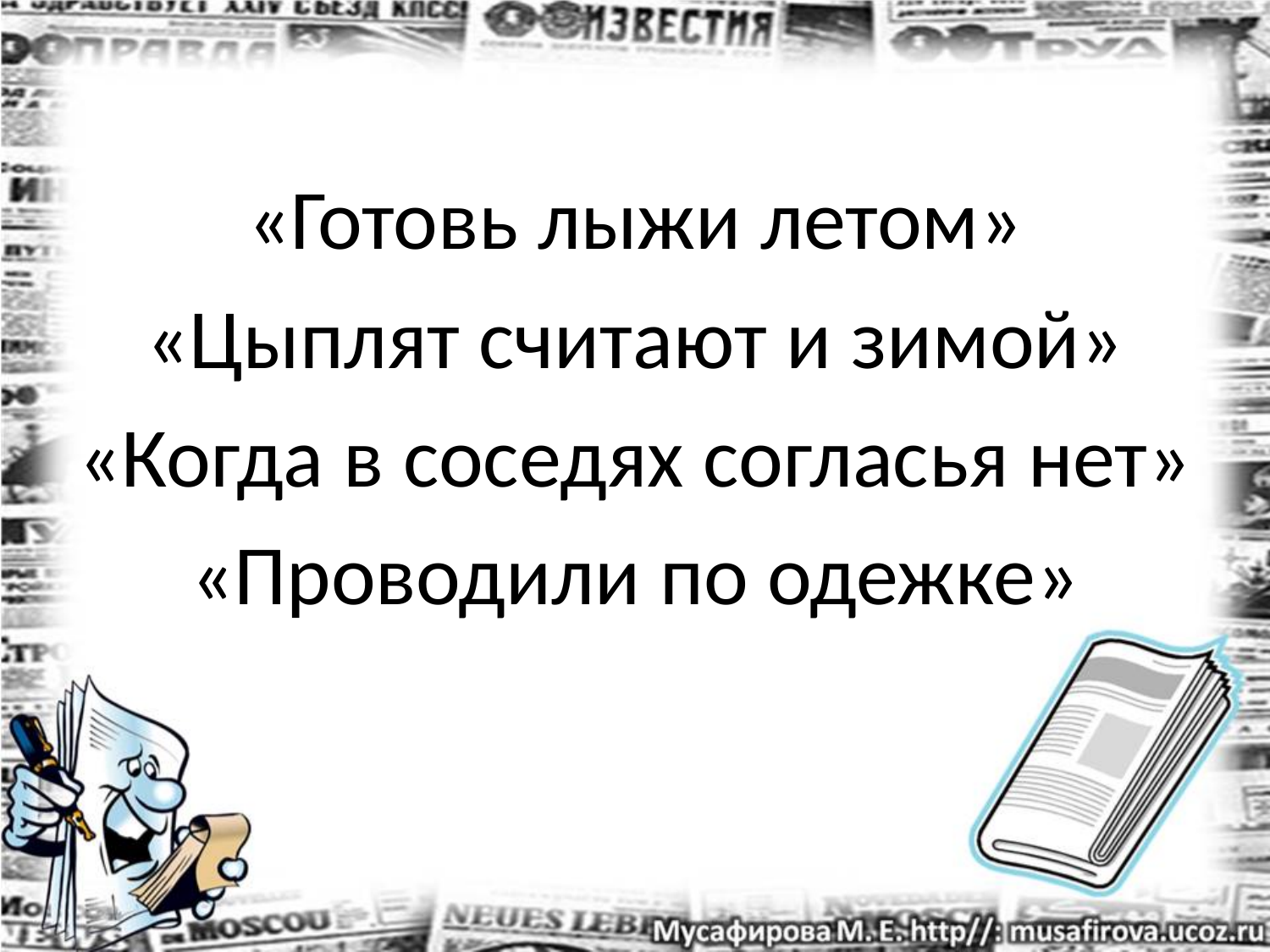

«Готовь лыжи летом»
«Цыплят считают и зимой»
«Когда в соседях согласья нет»
«Проводили по одежке»